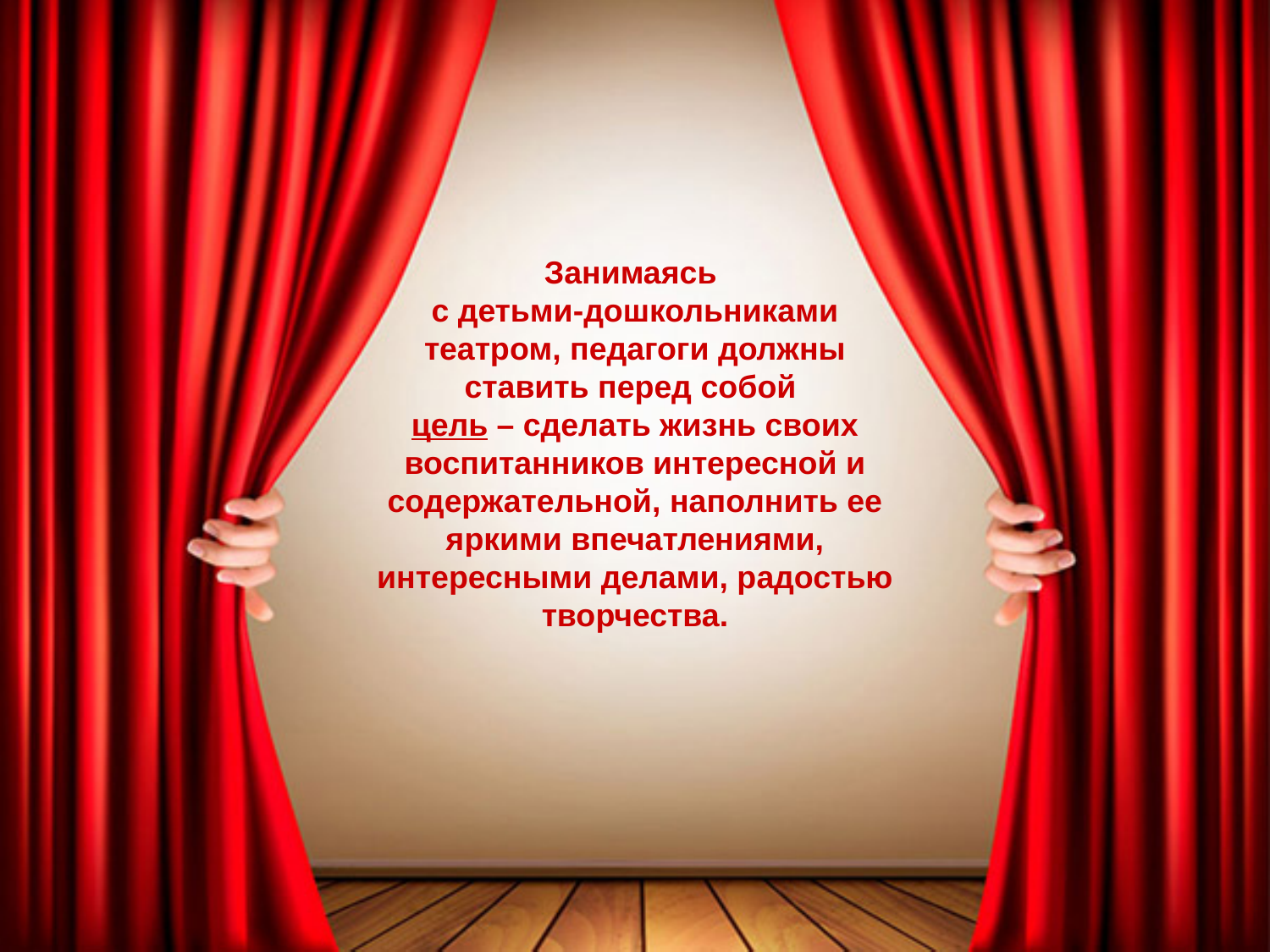

Занимаясь
с детьми-дошкольниками театром, педагоги должны ставить перед собой
цель – сделать жизнь своих воспитанников интересной и содержательной, наполнить ее яркими впечатлениями, интересными делами, радостью творчества.